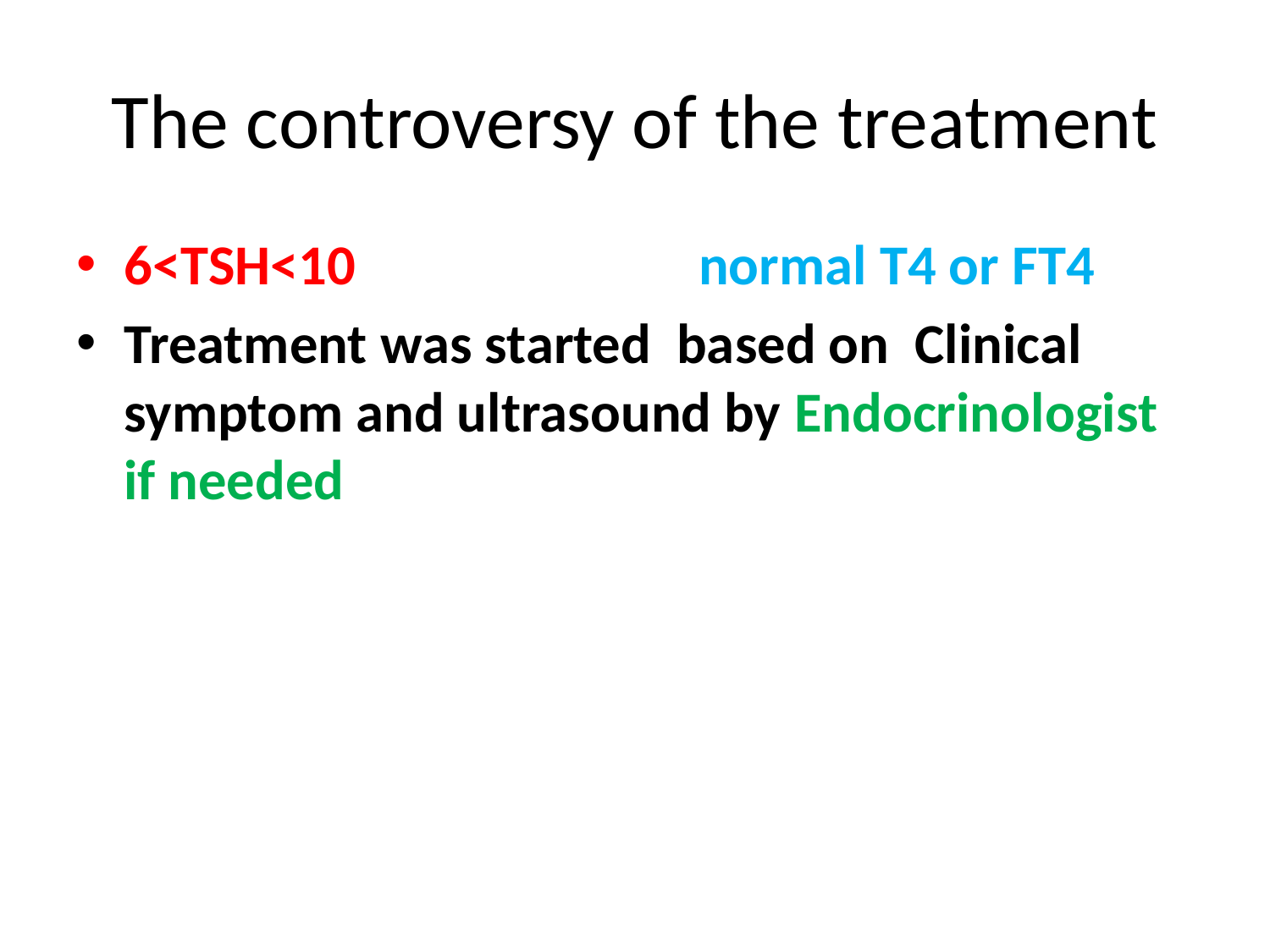

# The controversy of the treatment
6<TSH<10                           normal T4 or FT4
Treatment was started  based on  Clinical symptom and ultrasound by Endocrinologist if needed